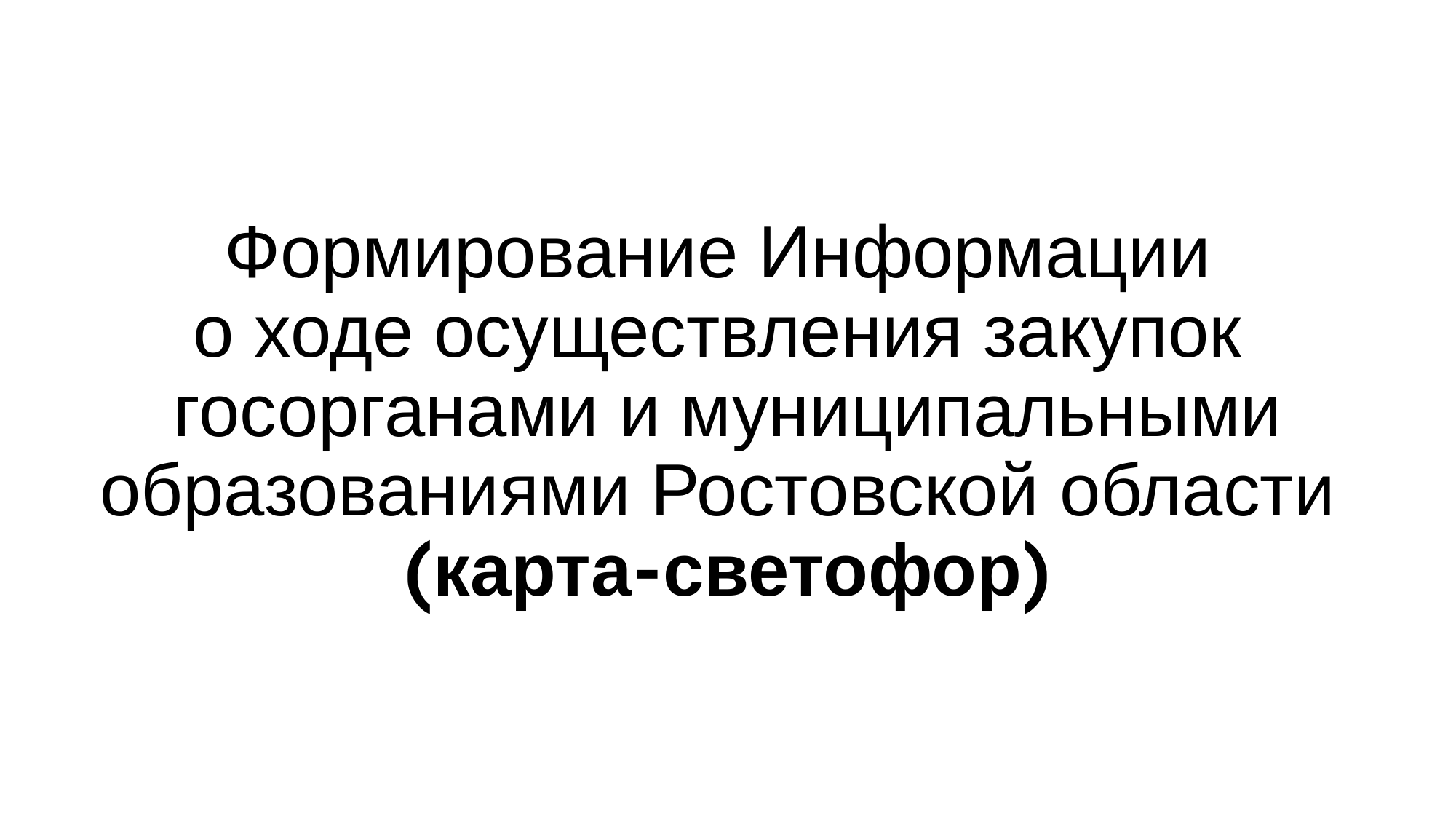

# Формирование Информации о ходе осуществления закупок госорганами и муниципальными образованиями Ростовской области (карта-светофор)